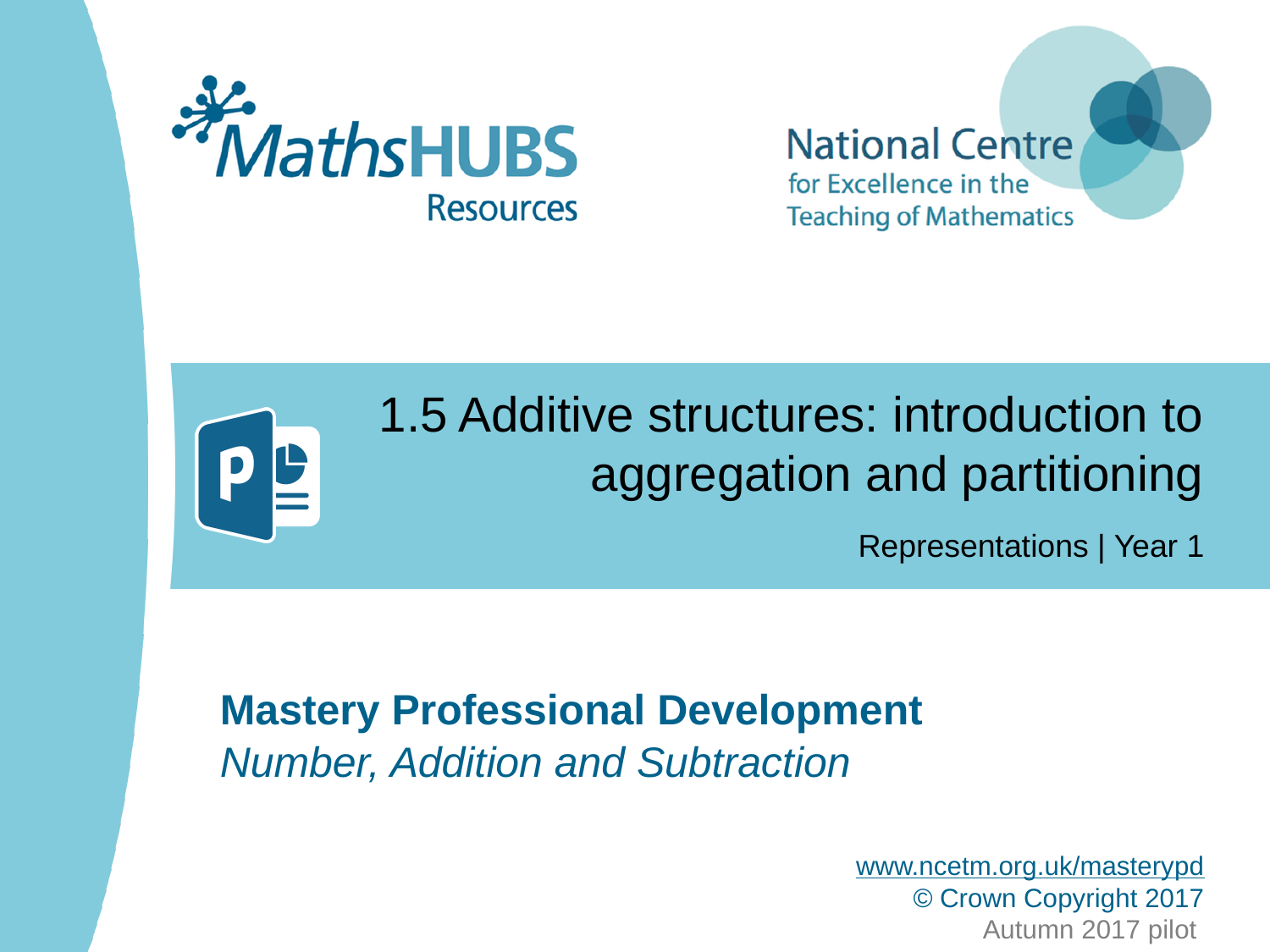

# 1.5 Additive structures: introduction to aggregation and partitioning
Representations | Year 1
Number, Addition and Subtraction